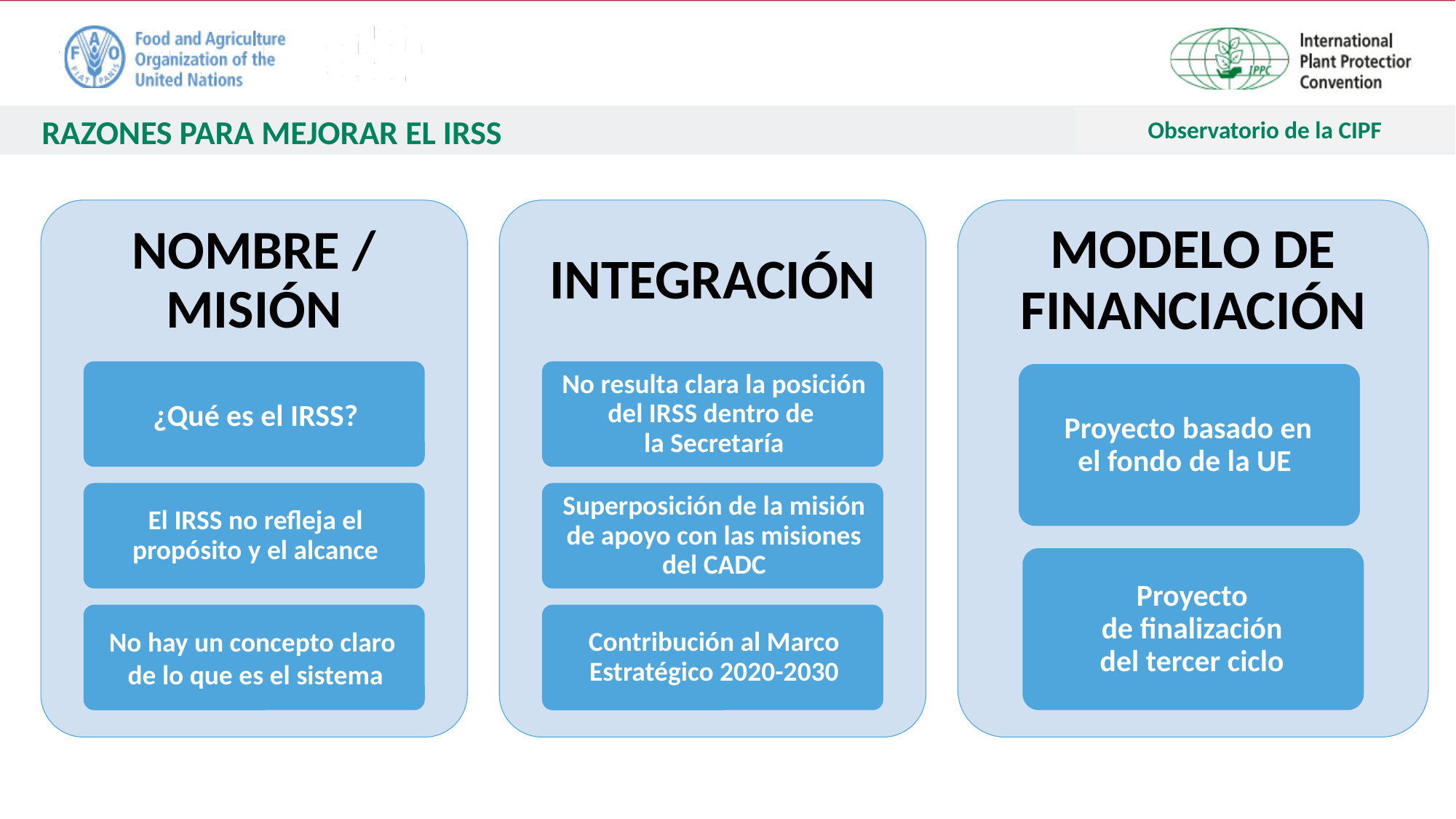

Observatorio de la CIPF

# RAZONES PARA MEJORAR EL IRSS
NOMBRE / MISIÓN
¿Qué es el IRSS?
El IRSS no refleja el propósito y el alcance
No hay un concepto claro
de lo que es el sistema
INTEGRACIÓN
No resulta clara la posición del IRSS dentro de
la Secretaría
Superposición de la misión de apoyo con las misiones del CADC
Contribución al Marco Estratégico 2020-2030
MODELO DE FINANCIACIÓN
Proyecto basado en
el fondo de la UE
Proyecto
de finalización
del tercer ciclo